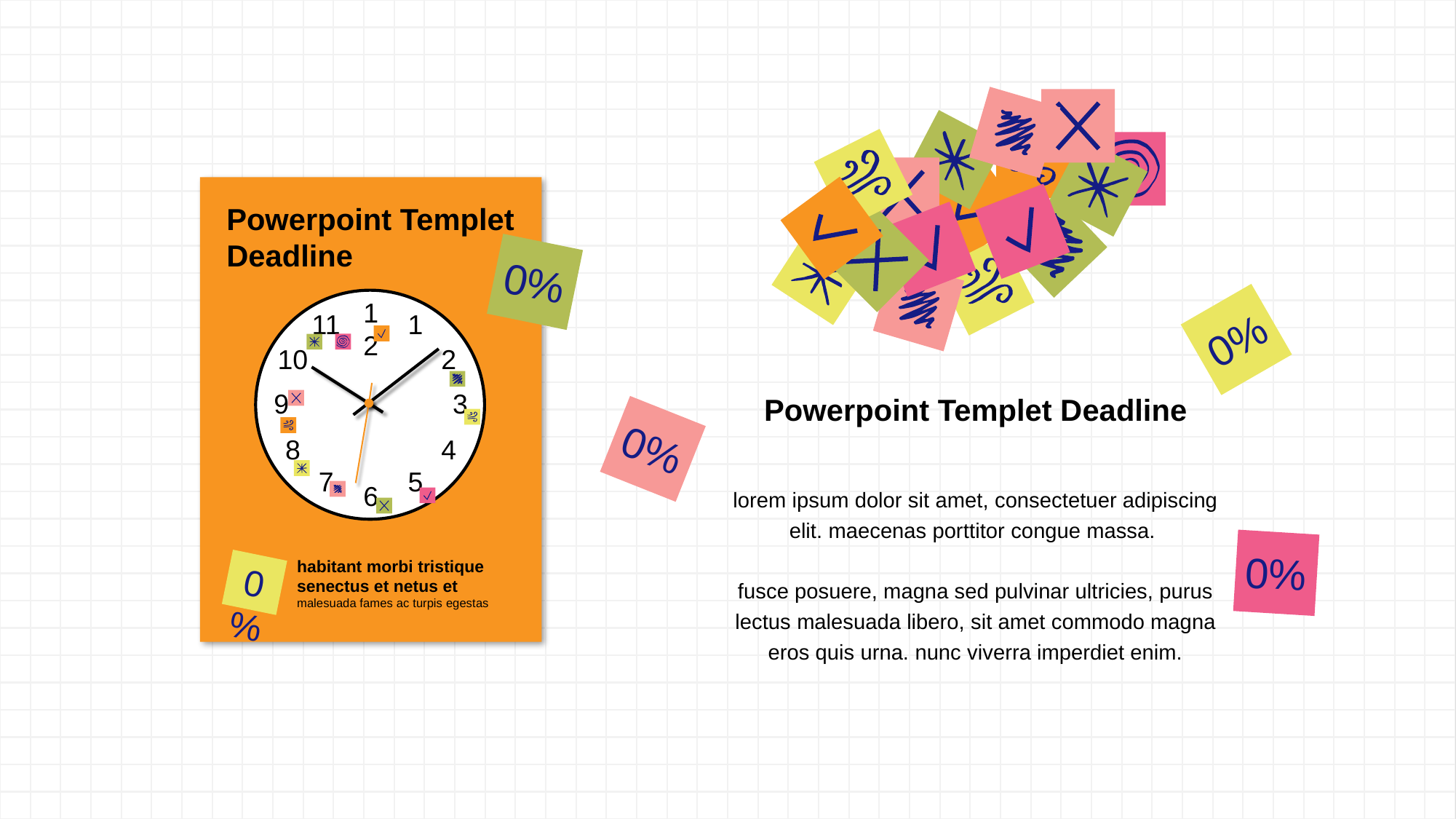

Powerpoint Templet Deadline
lorem ipsum dolor sit amet, consectetuer adipiscing elit. maecenas porttitor congue massa.

fusce posuere, magna sed pulvinar ultricies, purus lectus malesuada libero, sit amet commodo magna eros quis urna. nunc viverra imperdiet enim.

Powerpoint Templet
Deadline

12
11
1
10
2
9
3
8
4
7
5
6

habitant morbi tristique senectus et netus et
malesuada fames ac turpis egestas

0%

0%

0%

0%

0%